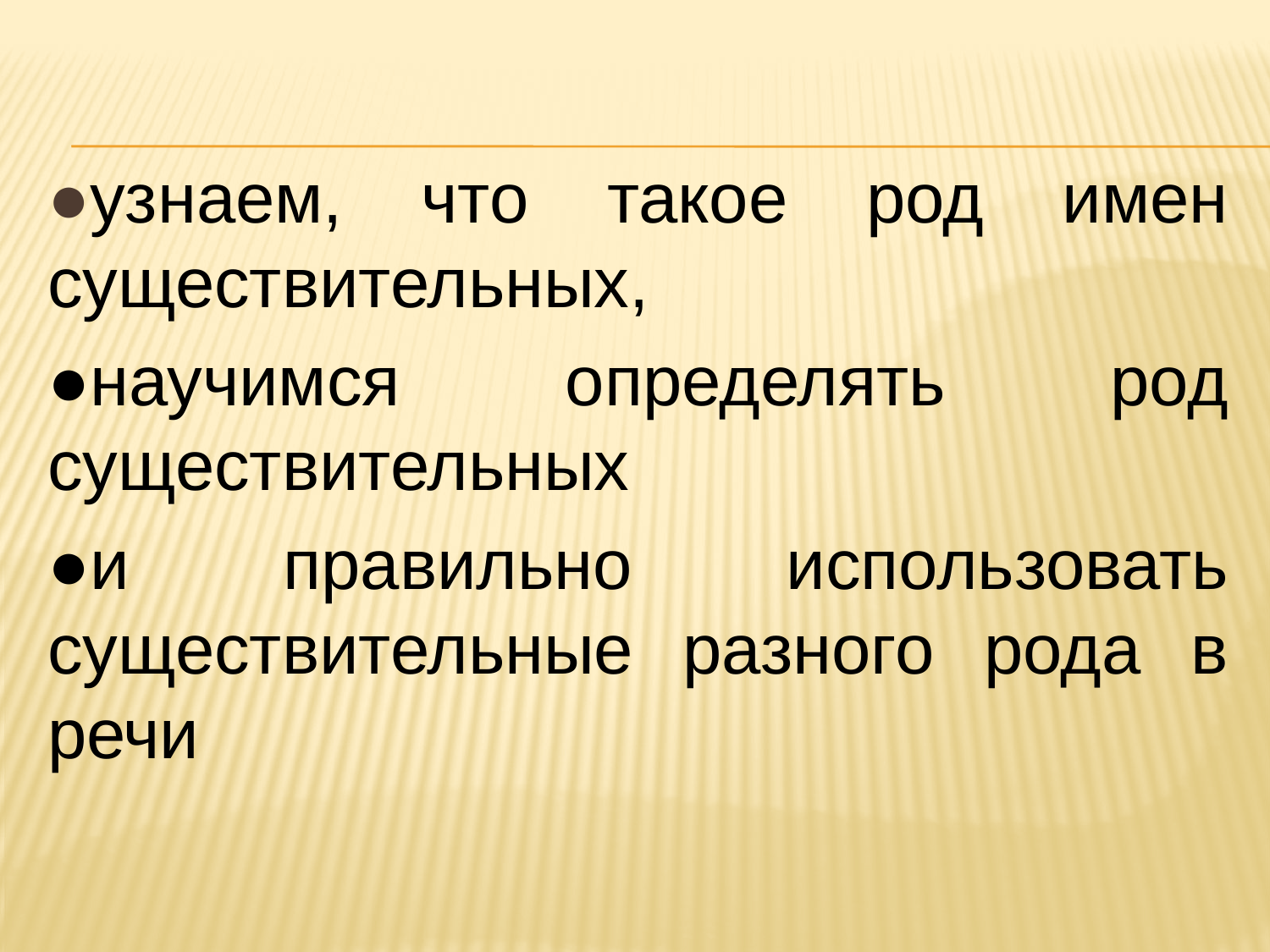

●узнаем, что такое род имен существительных,
●научимся определять род существительных
●и правильно использовать существительные разного рода в речи